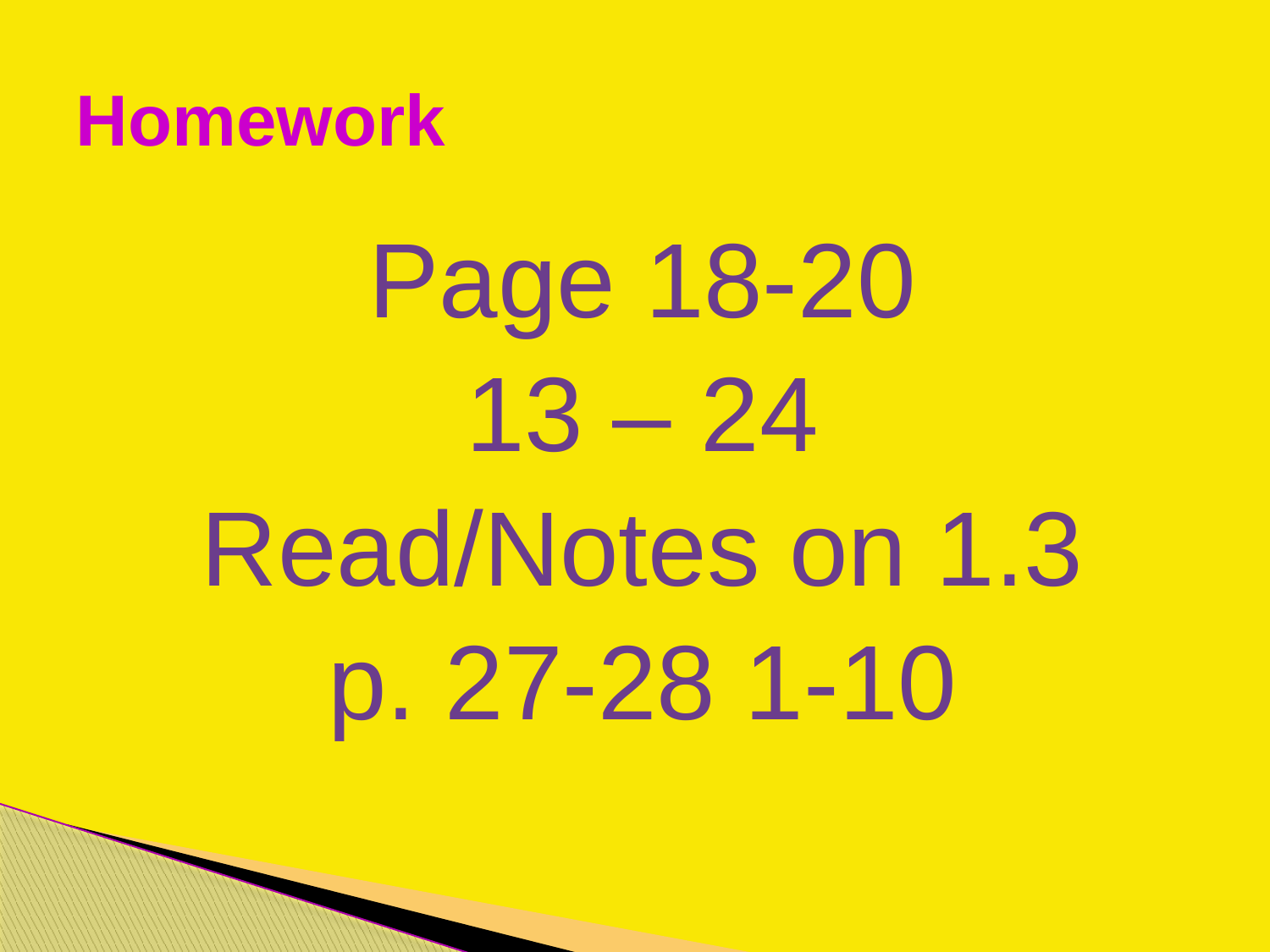

# Homework
Page 18-20
13 – 24
Read/Notes on 1.3
p. 27-28 1-10